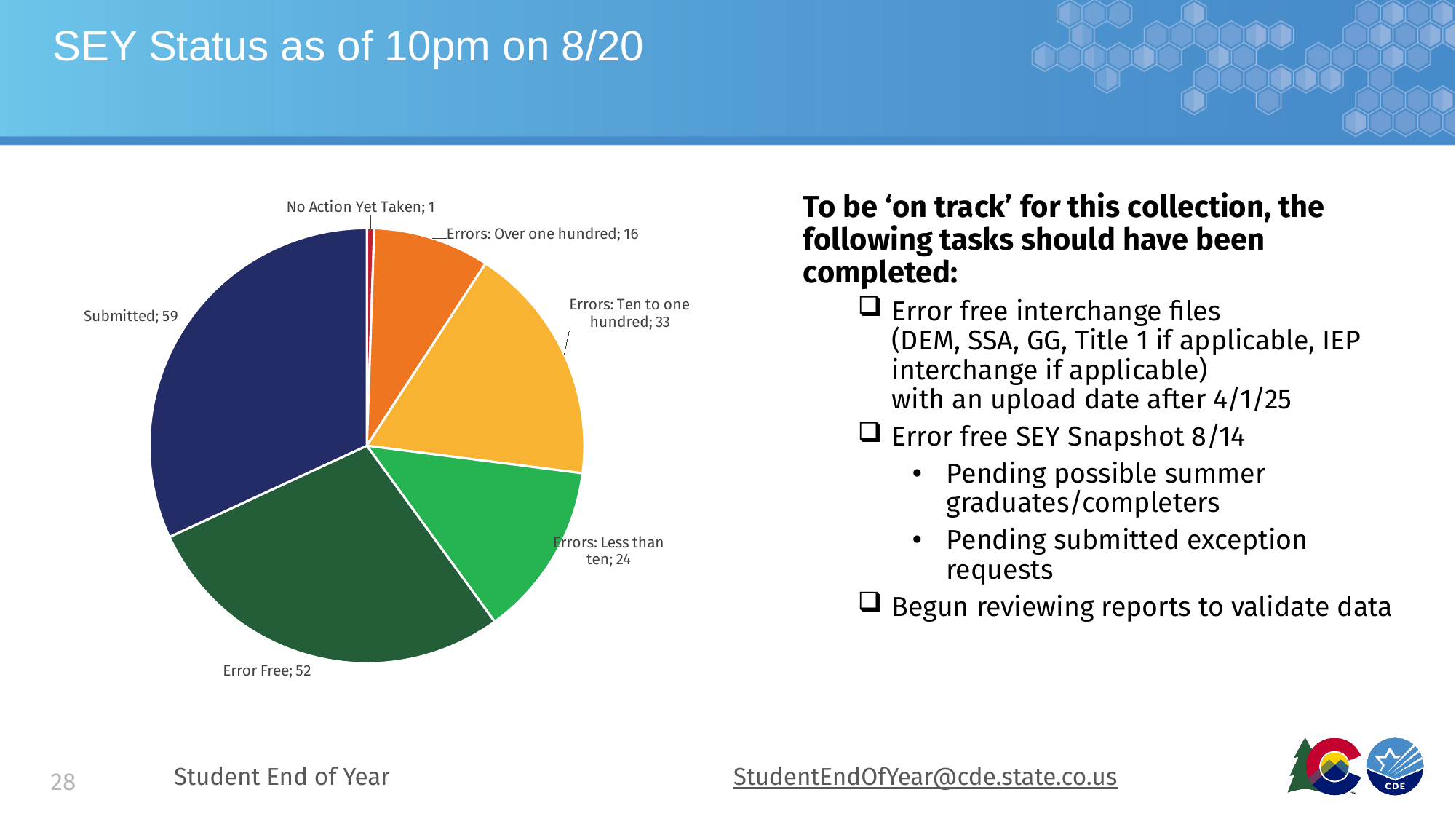

# SEY Status as of 10pm on 8/20

### Chart

| Category | LEA Count |
|---|---|
| No Action Yet Taken | 1.0 |
| Errors: Over one hundred | 16.0 |
| Errors: Ten to one hundred | 33.0 |
| Errors: Less than ten | 24.0 |
| Error Free | 52.0 |
| Submitted | 59.0 |
To be ‘on track’ for this collection, the following tasks should have been completed:
Error free interchange files
(DEM, SSA, GG, Title 1 if applicable, IEP interchange if applicable)
with an upload date after 4/1/25
Error free SEY Snapshot 8/14
Pending possible summer graduates/completers
Pending submitted exception requests
Begun reviewing reports to validate data

Student End of Year
StudentEndOfYear@cde.state.co.us
28